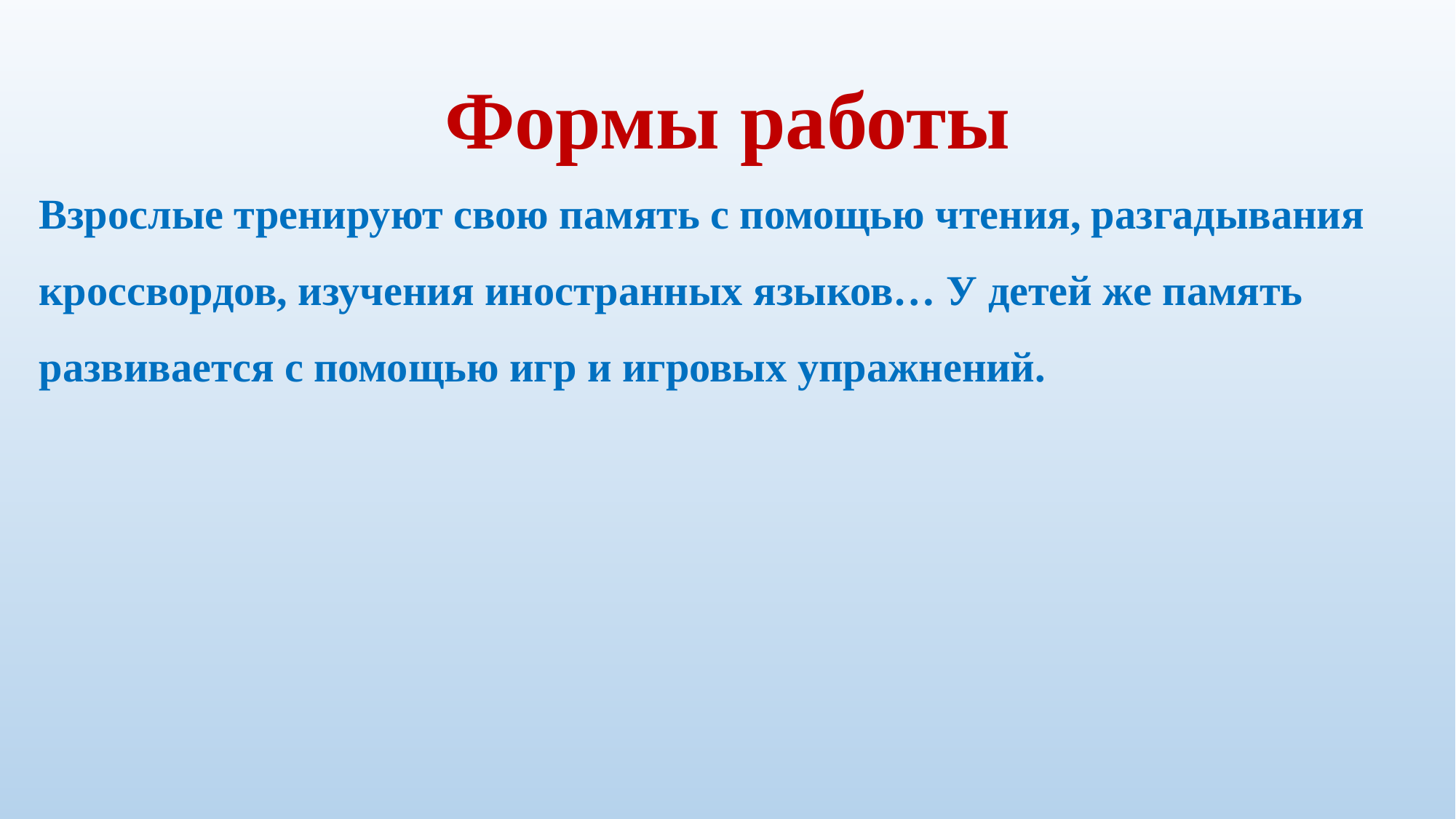

# Формы работы
Взрослые тренируют свою память с помощью чтения, разгадывания кроссвордов, изучения иностранных языков… У детей же память развивается с помощью игр и игровых упражнений.